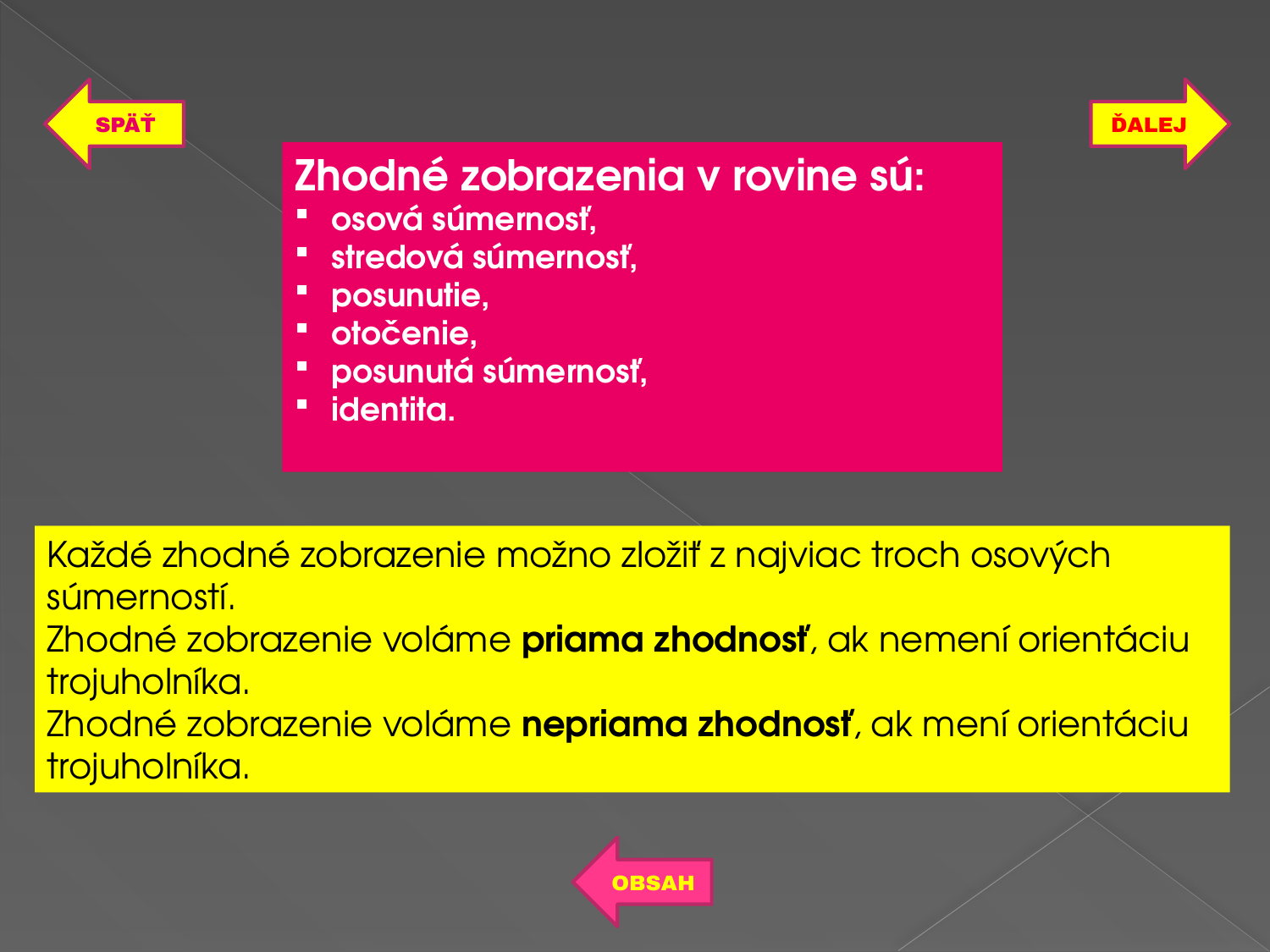

späť
ĎALEJ
Zhodné zobrazenia v rovine sú:
osová súmernosť,
stredová súmernosť,
posunutie,
otočenie,
posunutá súmernosť,
identita.

Každé zhodné zobrazenie možno zložiť z najviac troch osových súmerností.
Zhodné zobrazenie voláme priama zhodnosť, ak nemení orientáciu trojuholníka.
Zhodné zobrazenie voláme nepriama zhodnosť, ak mení orientáciu trojuholníka.
OBSAH